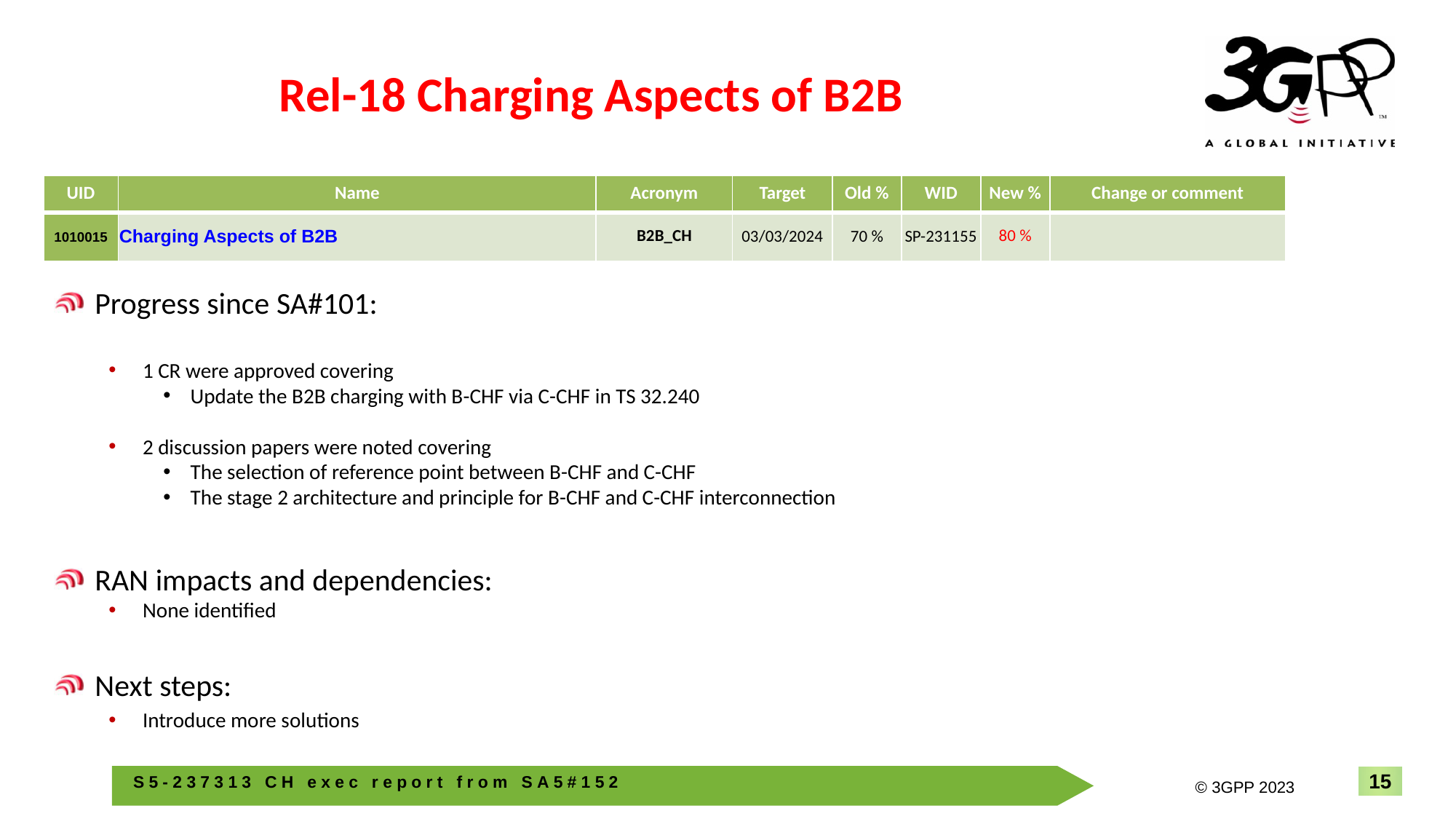

# Rel-18 Charging Aspects of B2B
| UID | Name | Acronym | Target | Old % | WID | New % | Change or comment |
| --- | --- | --- | --- | --- | --- | --- | --- |
| 1010015 | Charging Aspects of B2B | B2B\_CH | 03/03/2024 | 70 % | SP-231155 | 80 % |  |
Progress since SA#101:

1 CR were approved covering
Update the B2B charging with B-CHF via C-CHF in TS 32.240

2 discussion papers were noted covering
The selection of reference point between B-CHF and C-CHF
The stage 2 architecture and principle for B-CHF and C-CHF interconnection

RAN impacts and dependencies:
None identified

Next steps:
Introduce more solutions